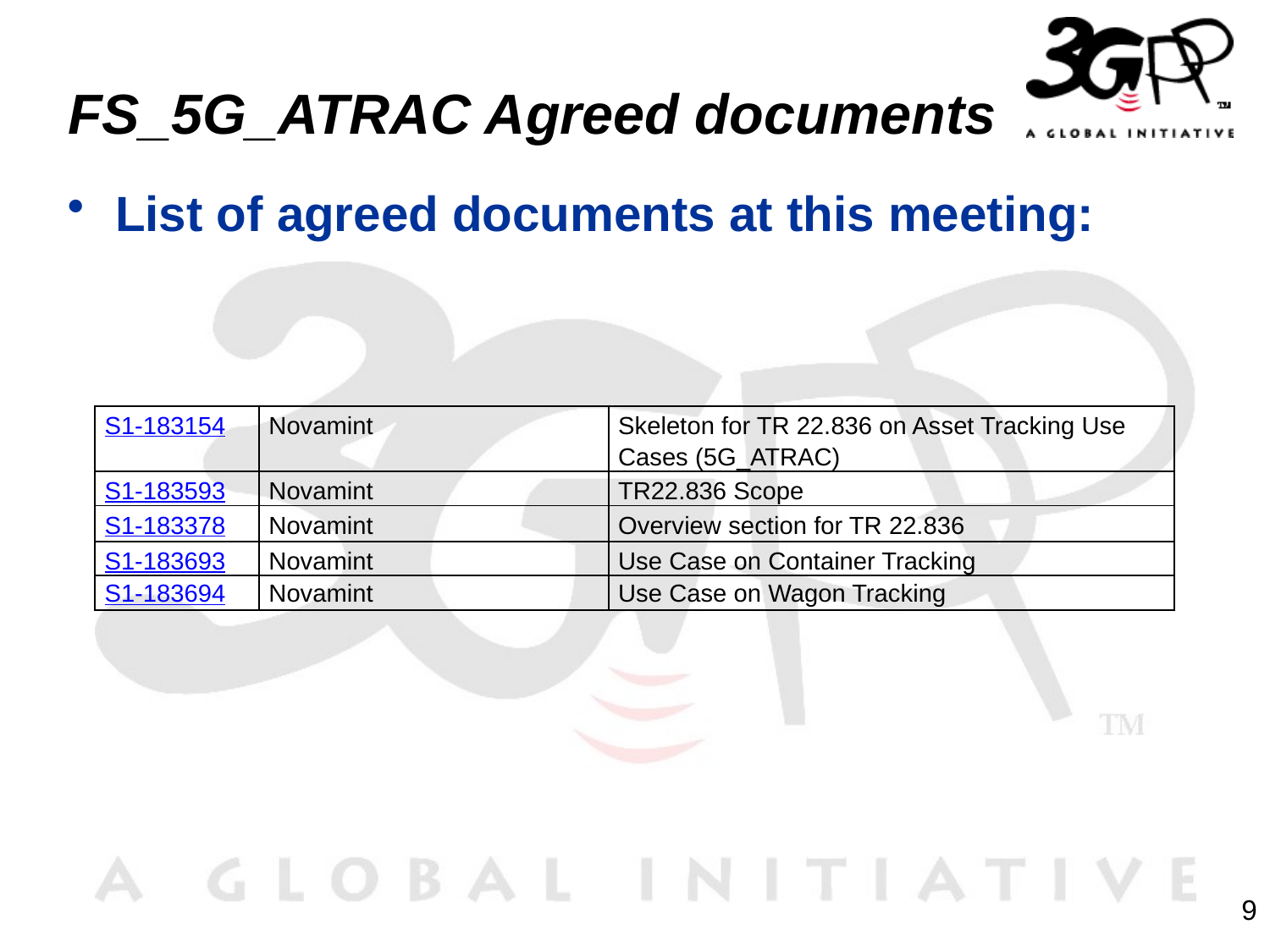

# FS_5G_ATRAC Agreed documents
List of agreed documents at this meeting:
| S1-183154 | Novamint | Skeleton for TR 22.836 on Asset Tracking Use Cases (5G\_ATRAC) |
| --- | --- | --- |
| S1-183593 | Novamint | TR22.836 Scope |
| S1-183378 | Novamint | Overview section for TR 22.836 |
| S1-183693 | Novamint | Use Case on Container Tracking |
| S1-183694 | Novamint | Use Case on Wagon Tracking |
9